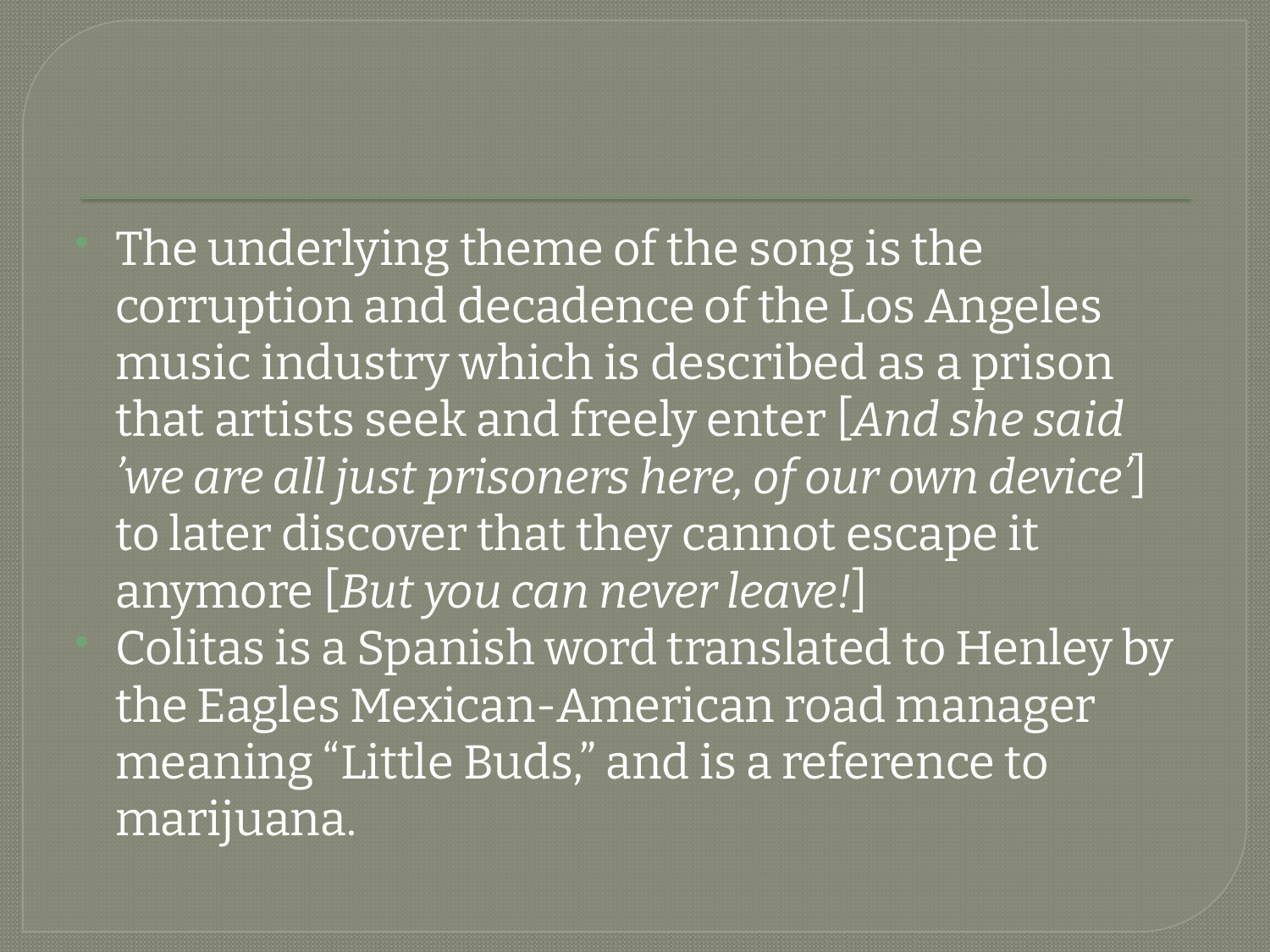

The underlying theme of the song is the corruption and decadence of the Los Angeles music industry which is described as a prison that artists seek and freely enter [And she said ’we are all just prisoners here, of our own device’] to later discover that they cannot escape it anymore [But you can never leave!]
Colitas is a Spanish word translated to Henley by the Eagles Mexican-American road manager meaning “Little Buds,” and is a reference to marijuana.